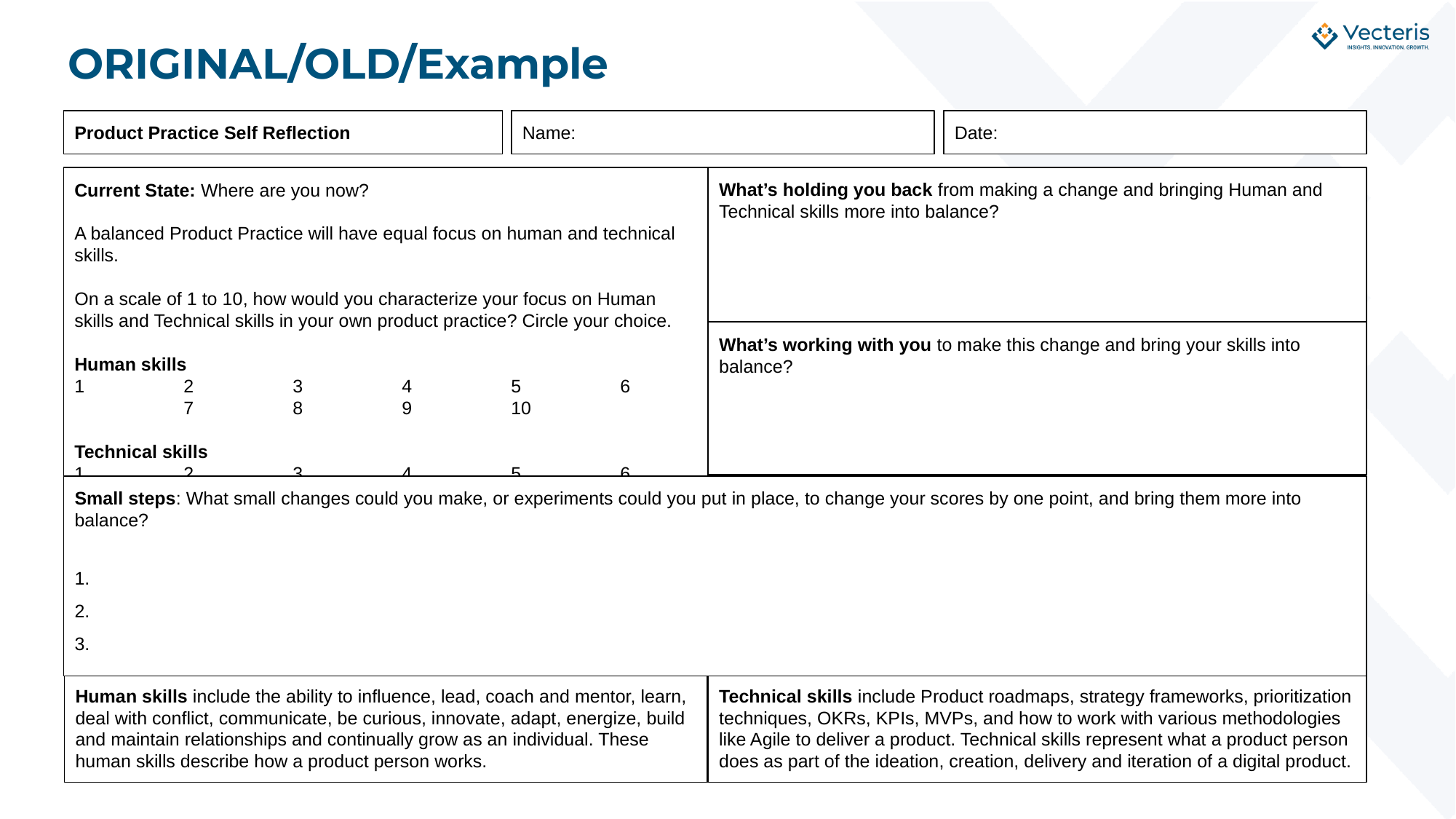

# ORIGINAL/OLD/Example
Product Practice Self Reflection
Name:
Date:
Current State: Where are you now?

A balanced Product Practice will have equal focus on human and technical skills.

On a scale of 1 to 10, how would you characterize your focus on Human skills and Technical skills in your own product practice? Circle your choice.

Human skills
1	2	3	4	5	6	7	8	9	10

Technical skills
1	2	3	4	5	6	7	8	9	10
What’s holding you back from making a change and bringing Human and Technical skills more into balance?

What’s working with you to make this change and bring your skills into balance?

Small steps: What small changes could you make, or experiments could you put in place, to change your scores by one point, and bring them more into balance?

1.
2.
3.

Human skills include the ability to influence, lead, coach and mentor, learn, deal with conflict, communicate, be curious, innovate, adapt, energize, build and maintain relationships and continually grow as an individual. These human skills describe how a product person works.
Technical skills include Product roadmaps, strategy frameworks, prioritization techniques, OKRs, KPIs, MVPs, and how to work with various methodologies like Agile to deliver a product. Technical skills represent what a product person does as part of the ideation, creation, delivery and iteration of a digital product.